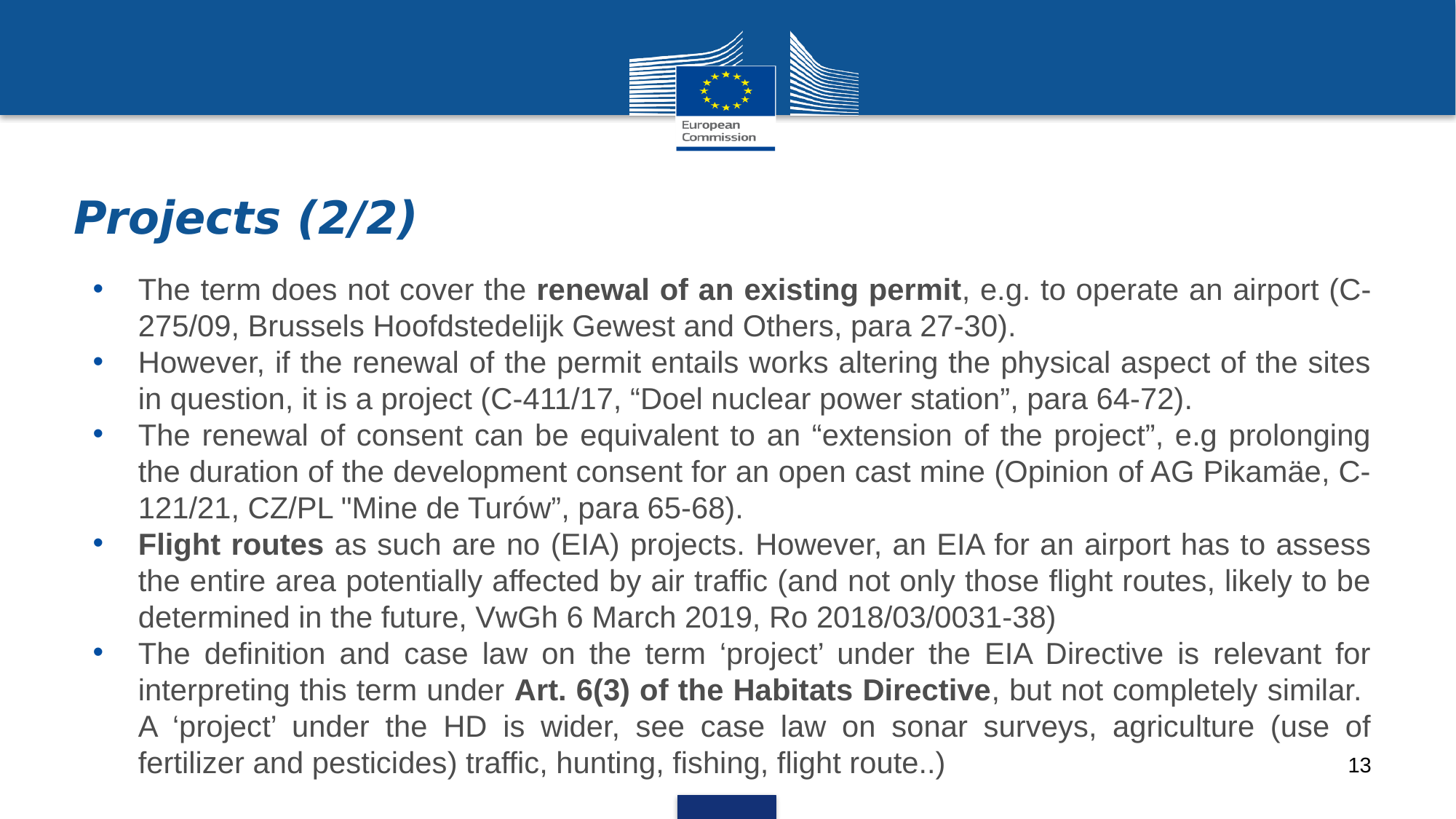

# Projects (2/2)
The term does not cover the renewal of an existing permit, e.g. to operate an airport (C-275/09, Brussels Hoofdstedelijk Gewest and Others, para 27-30).
However, if the renewal of the permit entails works altering the physical aspect of the sites in question, it is a project (C-411/17, “Doel nuclear power station”, para 64-72).
The renewal of consent can be equivalent to an “extension of the project”, e.g prolonging the duration of the development consent for an open cast mine (Opinion of AG Pikamäe, C-121/21, CZ/PL "Mine de Turów”, para 65-68).
Flight routes as such are no (EIA) projects. However, an EIA for an airport has to assess the entire area potentially affected by air traffic (and not only those flight routes, likely to be determined in the future, VwGh 6 March 2019, Ro 2018/03/0031-38)
The definition and case law on the term ‘project’ under the EIA Directive is relevant for interpreting this term under Art. 6(3) of the Habitats Directive, but not completely similar.  A ‘project’ under the HD is wider, see case law on sonar surveys, agriculture (use of fertilizer and pesticides) traffic, hunting, fishing, flight route..)

13